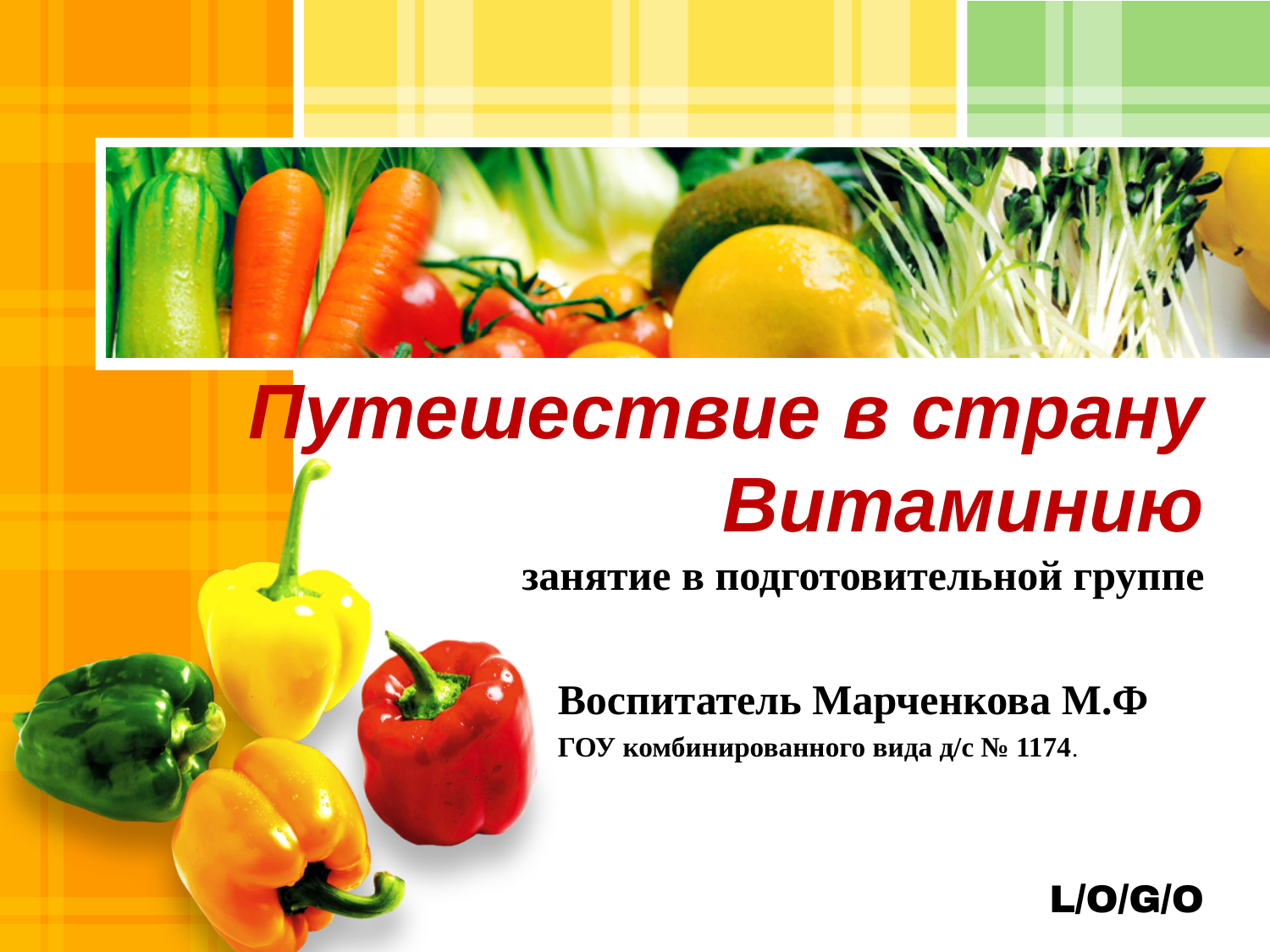

# Путешествие в страну Витаминию занятие в подготовительной группе
Воспитатель Марченкова М.Ф
ГОУ комбинированного вида д/с № 1174.